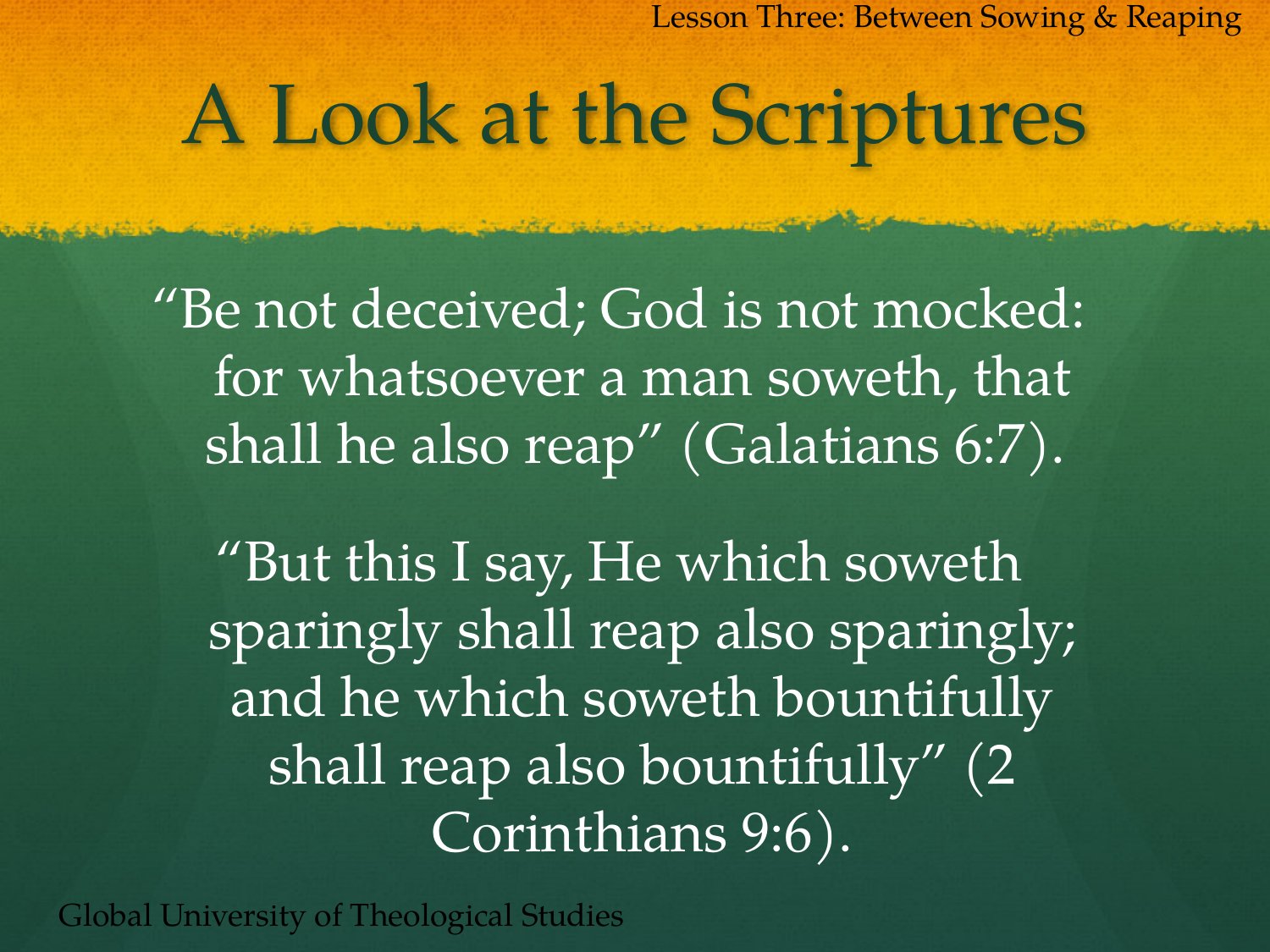

Lesson Three: Between Sowing & Reaping

# A Look at the Scriptures
“Be not deceived; God is not mocked: for whatsoever a man soweth, that shall he also reap” (Galatians 6:7).
“But this I say, He which soweth sparingly shall reap also sparingly; and he which soweth bountifully shall reap also bountifully” (2 Corinthians 9:6).
Global University of Theological Studies